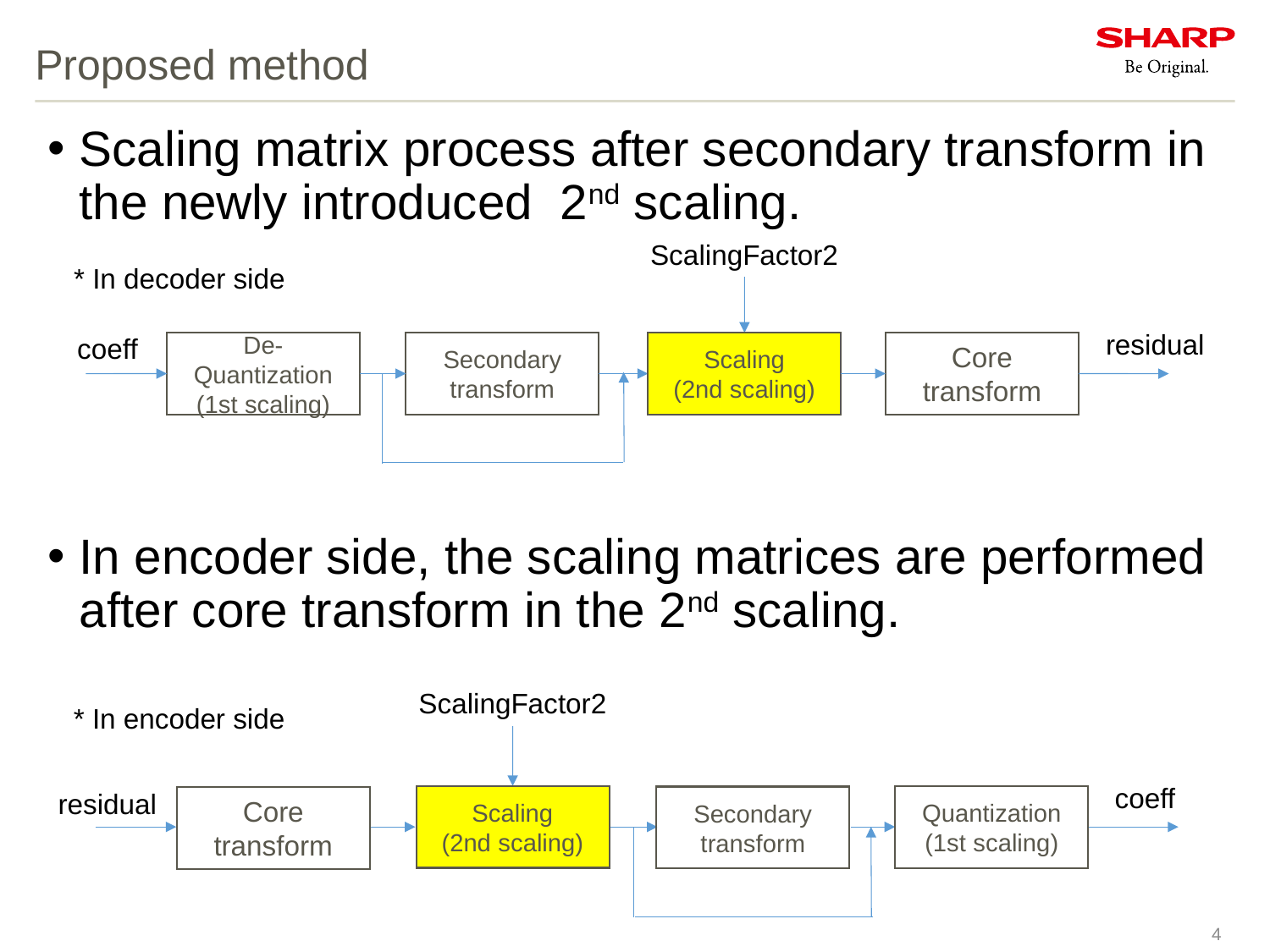

# Proposed method
Scaling matrix process after secondary transform in the newly introduced  2nd scaling.

In encoder side, the scaling matrices are performed after core transform in the 2nd scaling.

ScalingFactor2
* In decoder side
residual
coeff
Scaling
(2nd scaling)
Secondary transform
Core transform
De-Quantization
(1st scaling)
ScalingFactor2
* In encoder side
coeff
residual
Scaling
(2nd scaling)
Quantization
(1st scaling)
Secondary transform
Core transform
4